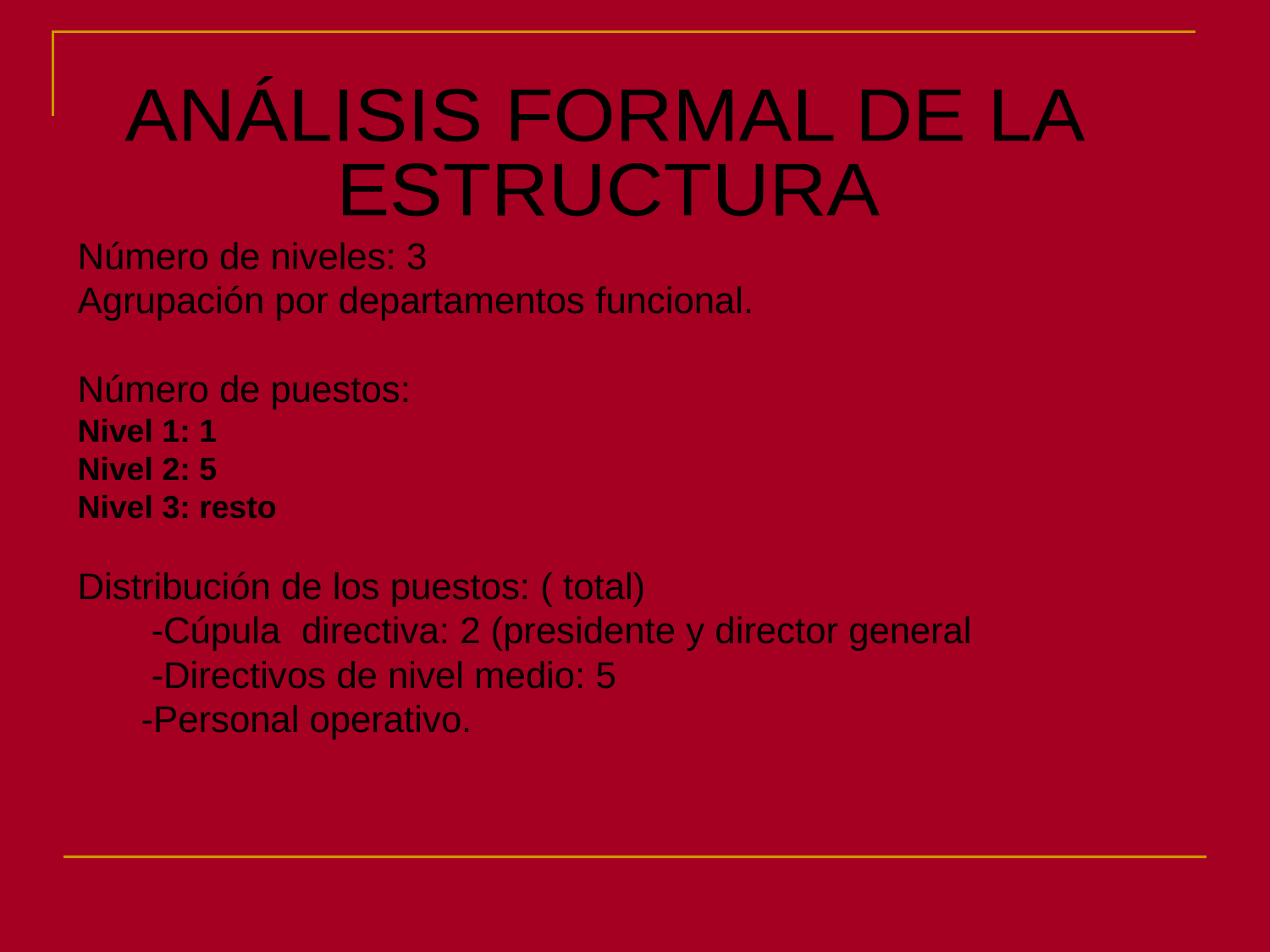

ANÁLISIS FORMAL DE LA
ESTRUCTURA
Número de niveles: 3
Agrupación por departamentos funcional.

Número de puestos:
Nivel 1: 1
Nivel 2: 5
Nivel 3: resto

Distribución de los puestos: ( total)
 -Cúpula  directiva: 2 (presidente y director general
 -Directivos de nivel medio: 5
-Personal operativo.